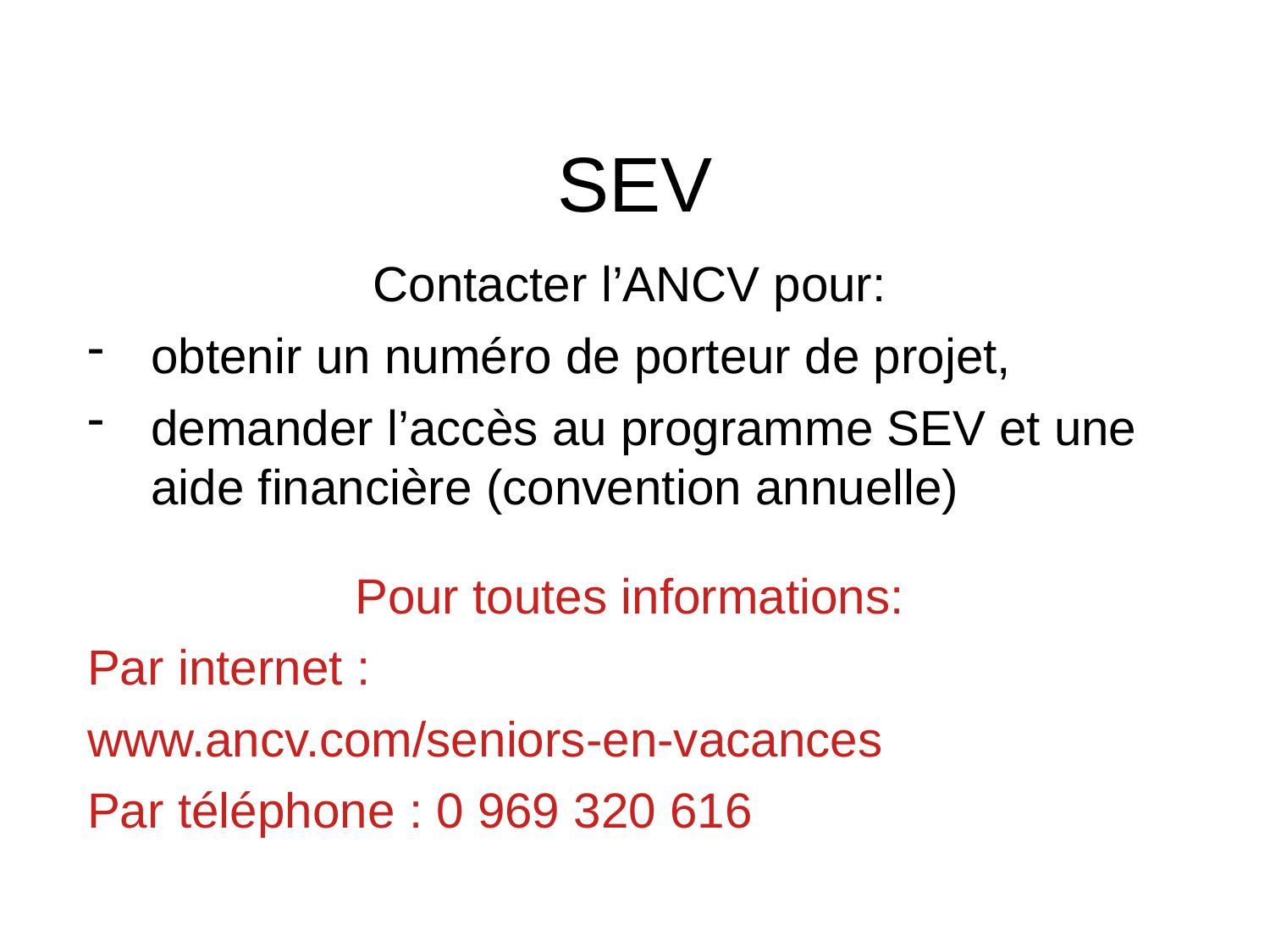

# SEV
Contacter l’ANCV pour:
obtenir un numéro de porteur de projet,
demander l’accès au programme SEV et une aide financière (convention annuelle)

Pour toutes informations:
Par internet :
www.ancv.com/seniors-en-vacances
Par téléphone : 0 969 320 616

.